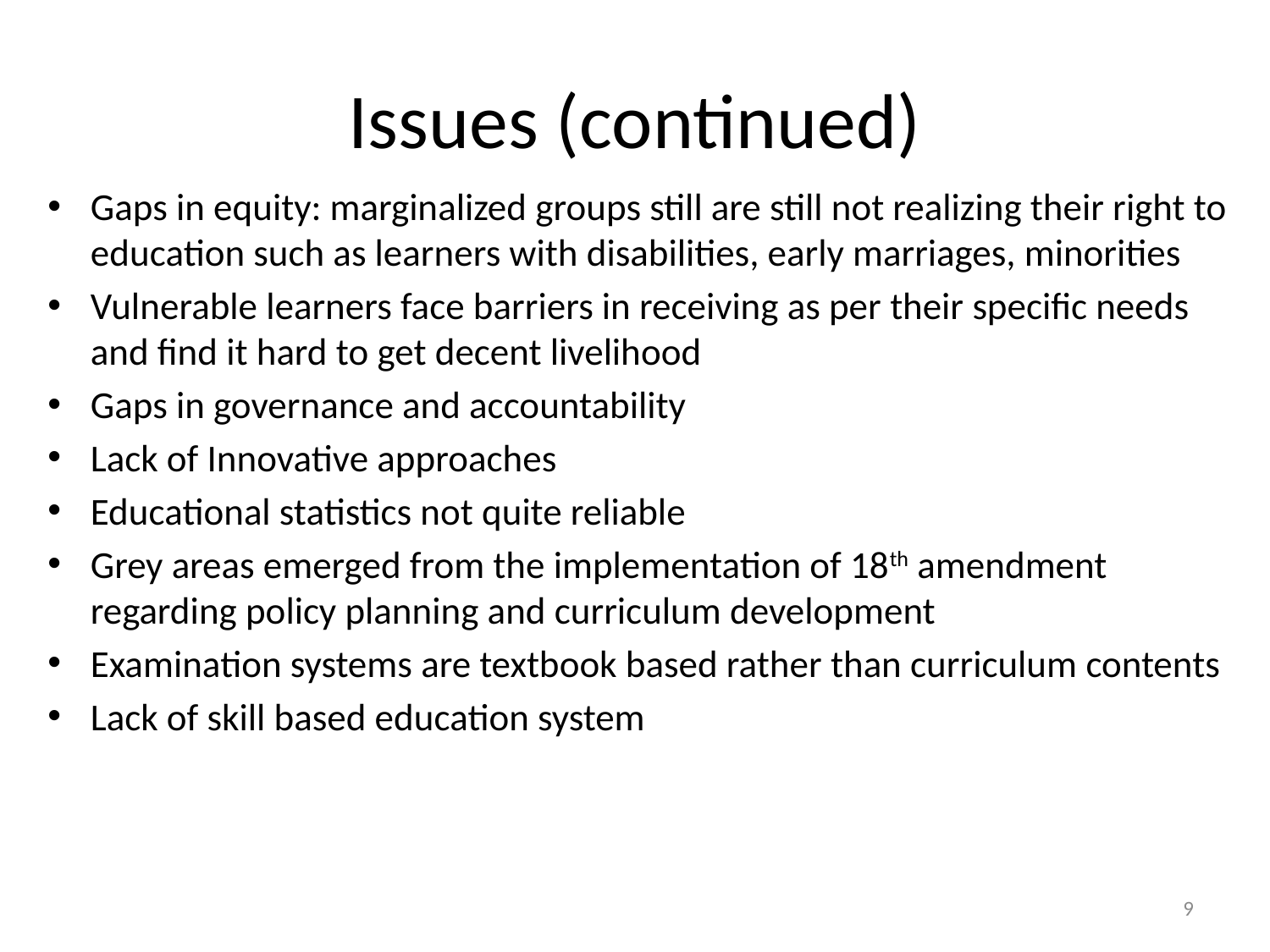

# Issues (continued)
Gaps in equity: marginalized groups still are still not realizing their right to education such as learners with disabilities, early marriages, minorities
Vulnerable learners face barriers in receiving as per their specific needs and find it hard to get decent livelihood
Gaps in governance and accountability
Lack of Innovative approaches
Educational statistics not quite reliable
Grey areas emerged from the implementation of 18th amendment regarding policy planning and curriculum development
Examination systems are textbook based rather than curriculum contents
Lack of skill based education system

9